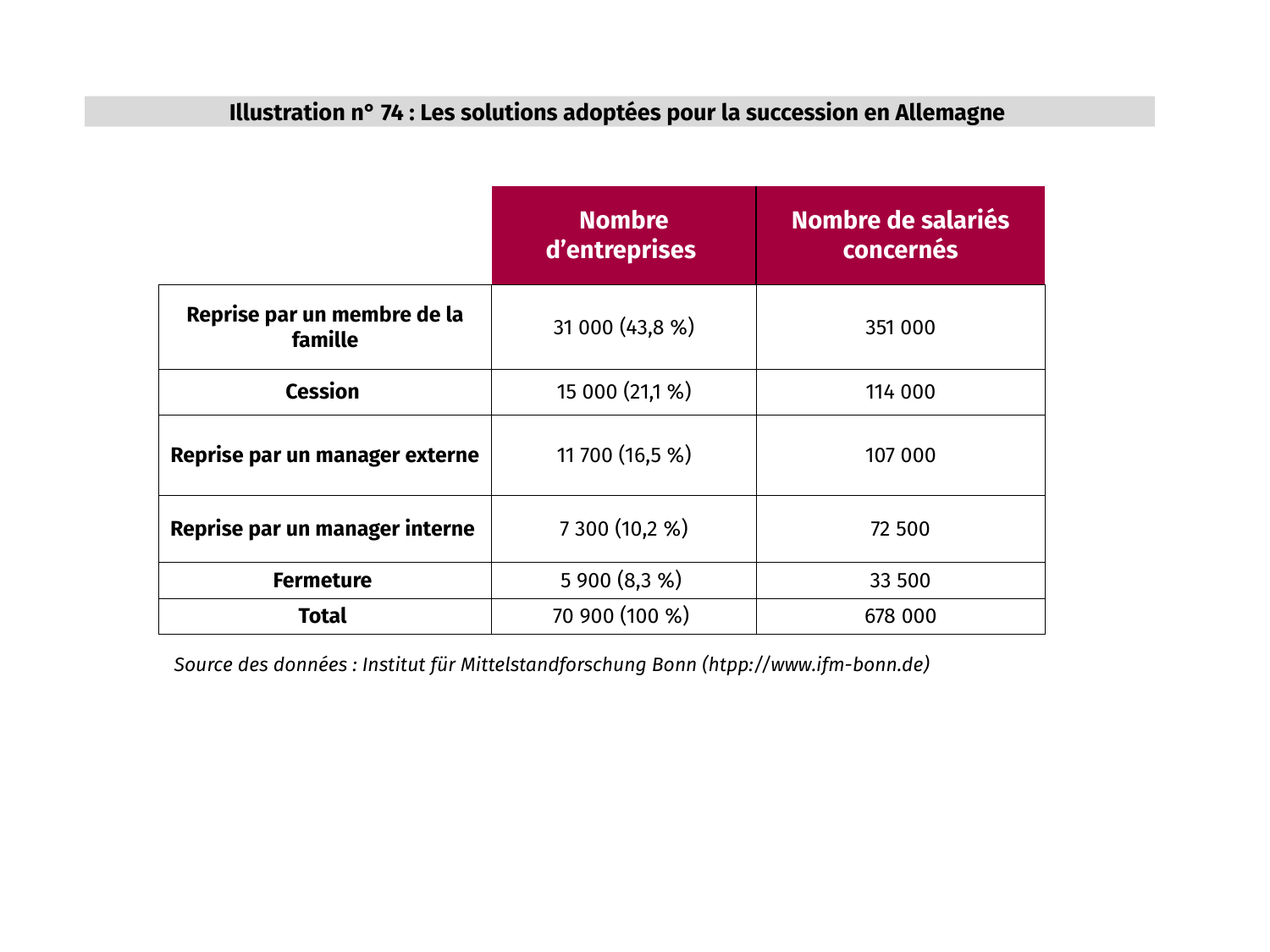

Illustration n° 74 : Les solutions adoptées pour la succession en Allemagne

|  | Nombre d’entreprises | Nombre de salariés concernés |
| --- | --- | --- |
| Reprise par un membre de la famille | 31 000 (43,8 %) | 351 000 |
| Cession | 15 000 (21,1 %) | 114 000 |
| Reprise par un manager externe | 11 700 (16,5 %) | 107 000 |
| Reprise par un manager interne | 7 300 (10,2 %) | 72 500 |
| Fermeture | 5 900 (8,3 %) | 33 500 |
| Total | 70 900 (100 %) | 678 000 |
Source des données : Institut für Mittelstandforschung Bonn (htpp://www.ifm-bonn.de)